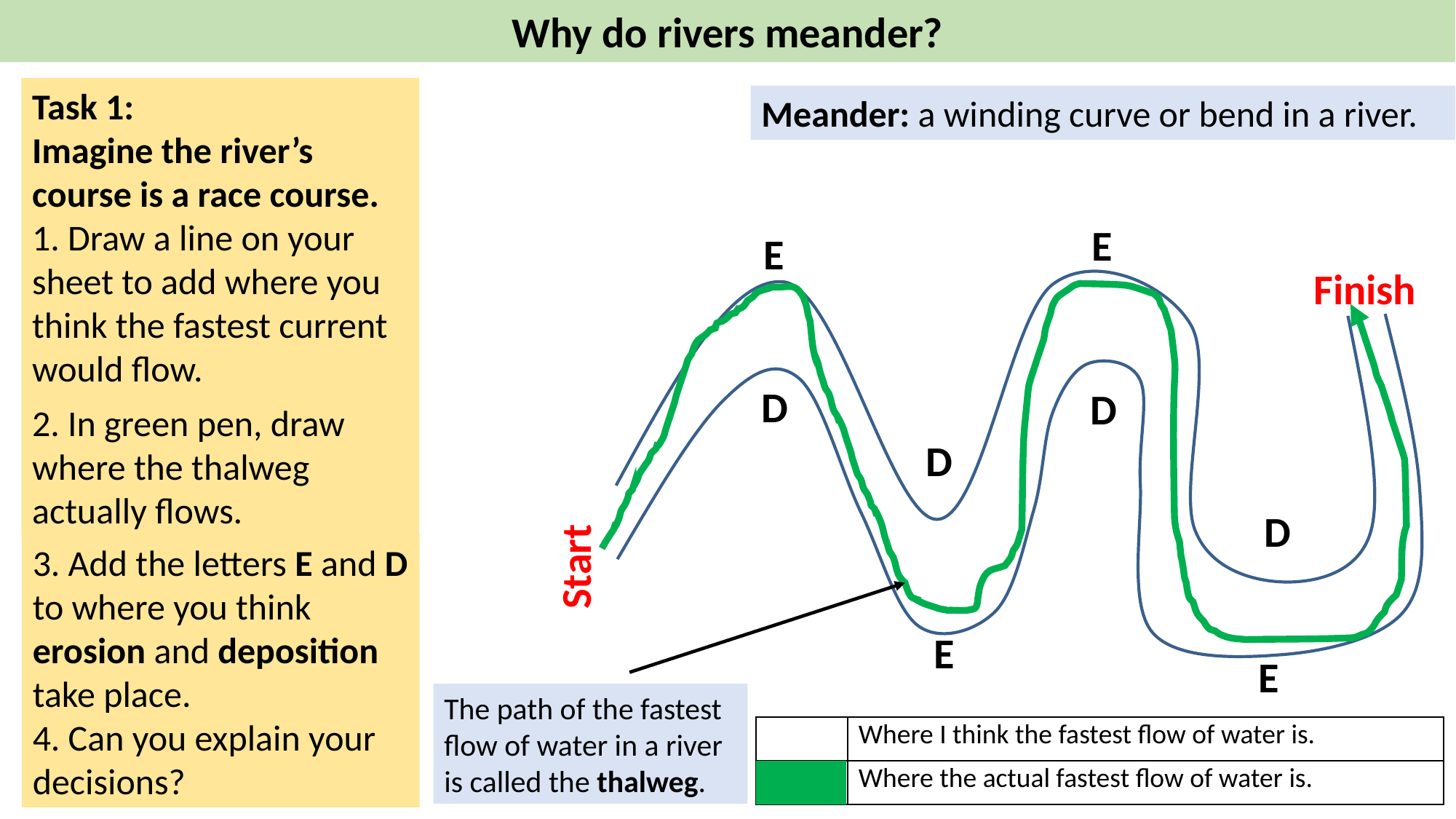

Why do rivers meander?
Task 1:
Imagine the river’s course is a race course.
1. Draw a line on your sheet to add where you think the fastest current would flow.
Meander: a winding curve or bend in a river.
E
E
Finish

D
D
2. In green pen, draw where the thalweg actually flows.
D
D
3. Add the letters E and D to where you think erosion and deposition take place.
4. Can you explain your decisions?
Start
E
E
The path of the fastest flow of water in a river is called the thalweg.
|  | Where I think the fastest flow of water is. |
| --- | --- |
|  | Where the actual fastest flow of water is. |